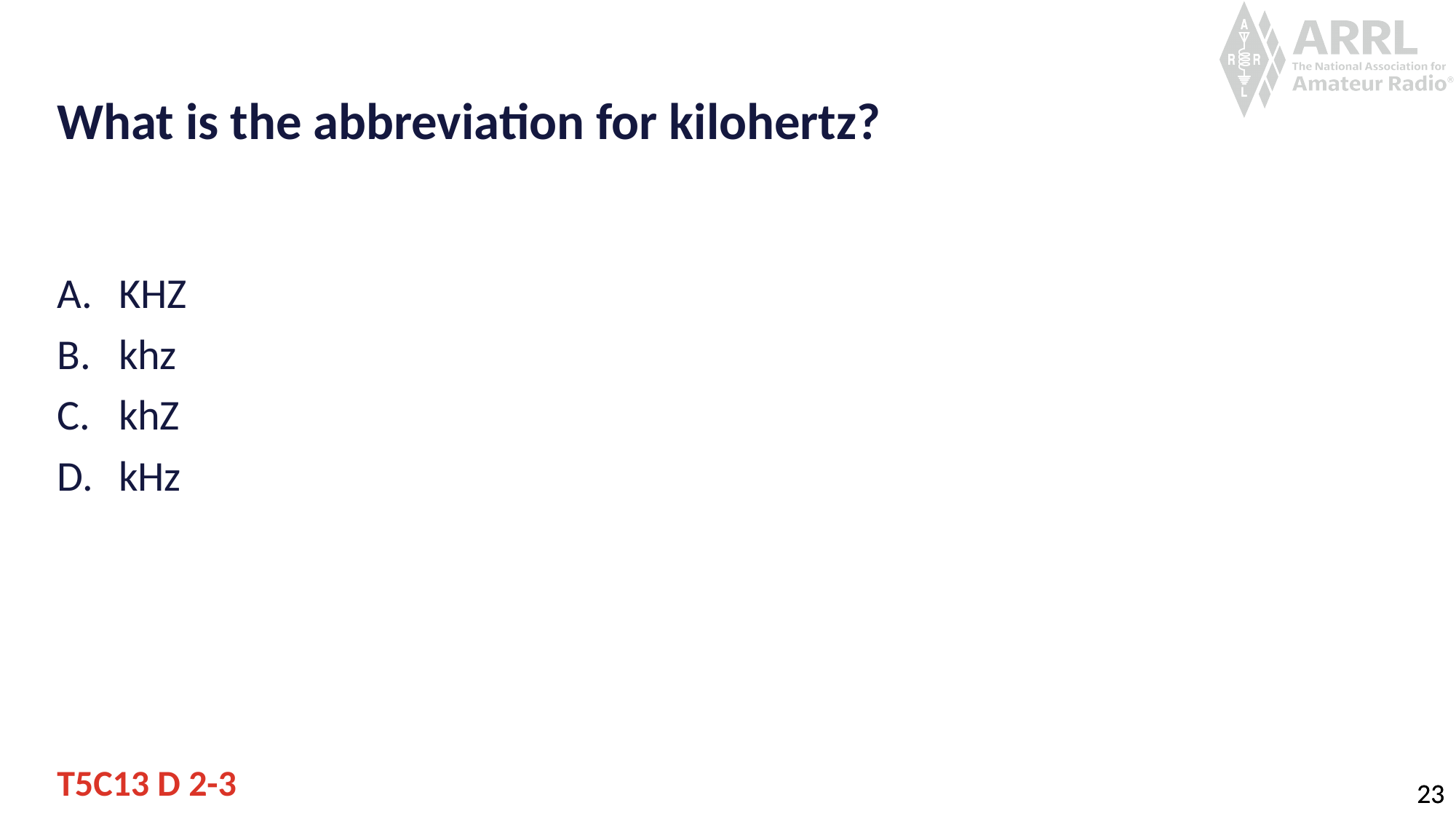

# What is the abbreviation for kilohertz?
KHZ
khz
khZ
kHz
T5C13 D 2-3